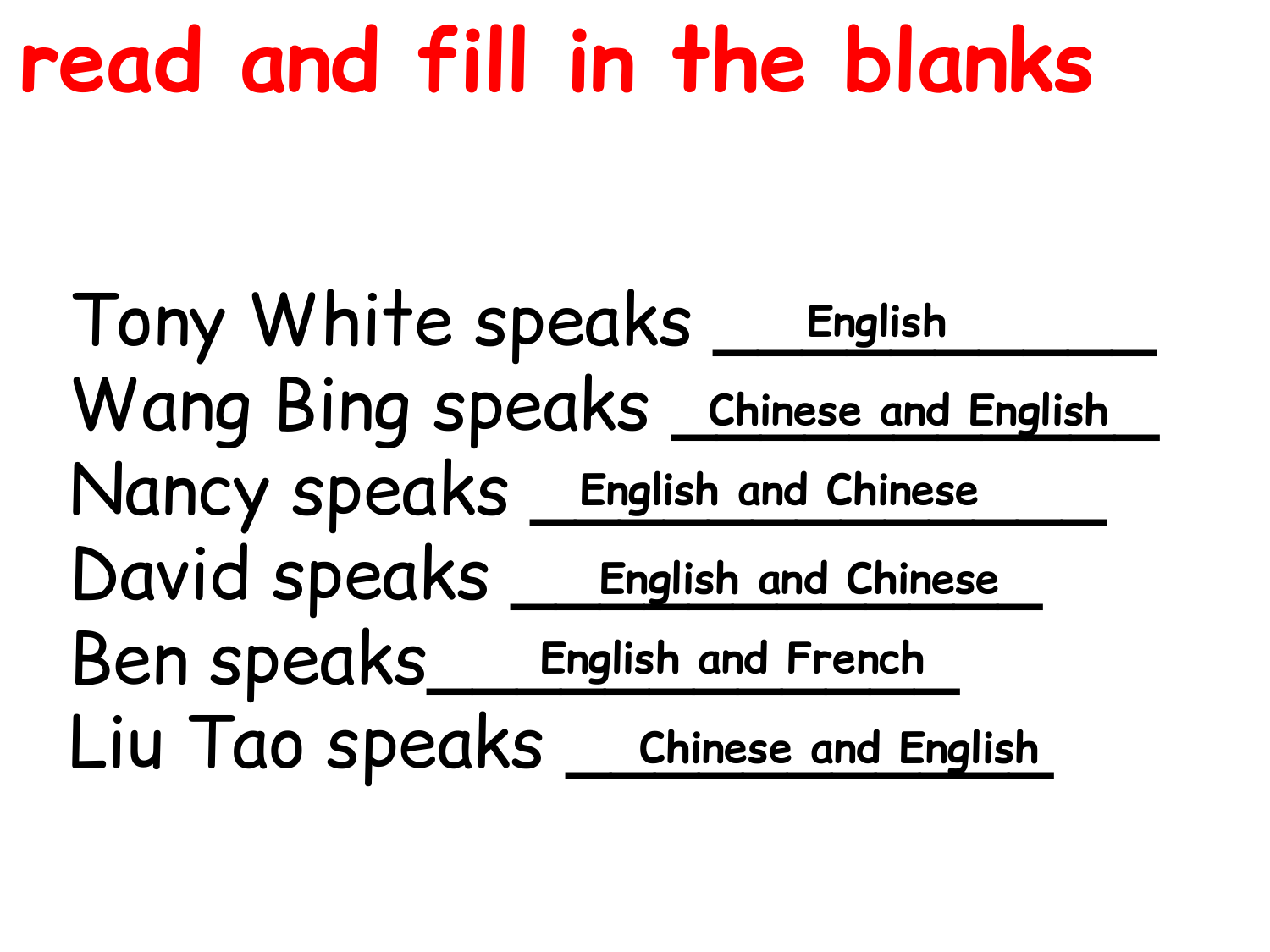

read and fill in the blanks
Tony White speaks __________
Wang Bing speaks ___________
Nancy speaks _____________
David speaks ____________
Ben speaks____________
Liu Tao speaks ___________
English
Chinese and English
English and Chinese
English and Chinese
English and French
Chinese and English